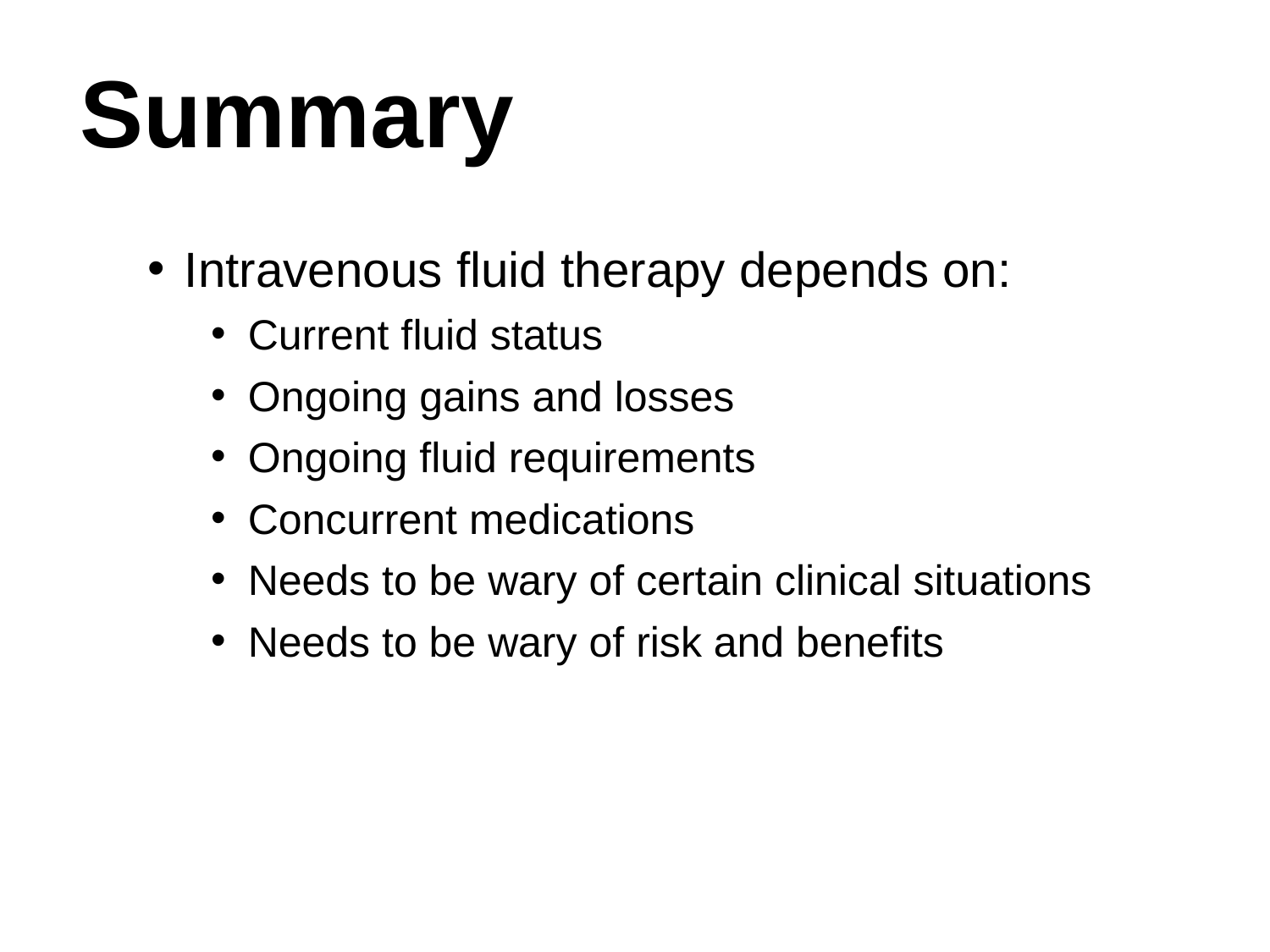

Summary
Intravenous fluid therapy depends on:
Current fluid status
Ongoing gains and losses
Ongoing fluid requirements
Concurrent medications
Needs to be wary of certain clinical situations
Needs to be wary of risk and benefits